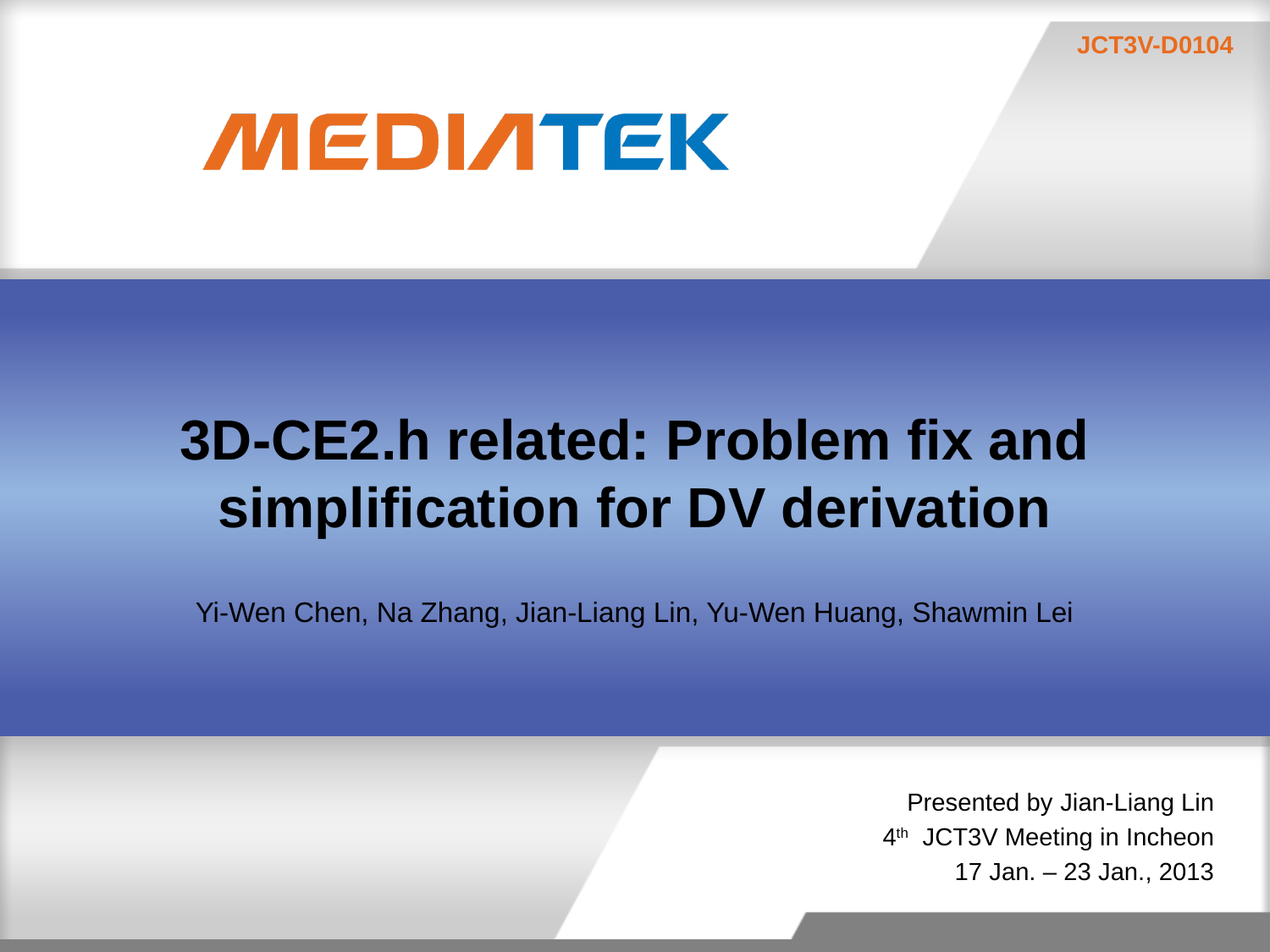

# 3D-CE2.h related: Problem fix and simplification for DV derivation
Yi-Wen Chen, Na Zhang, Jian-Liang Lin, Yu-Wen Huang, Shawmin Lei
Presented by Jian-Liang Lin
4th  JCT3V Meeting in Incheon
17 Jan. – 23 Jan., 2013